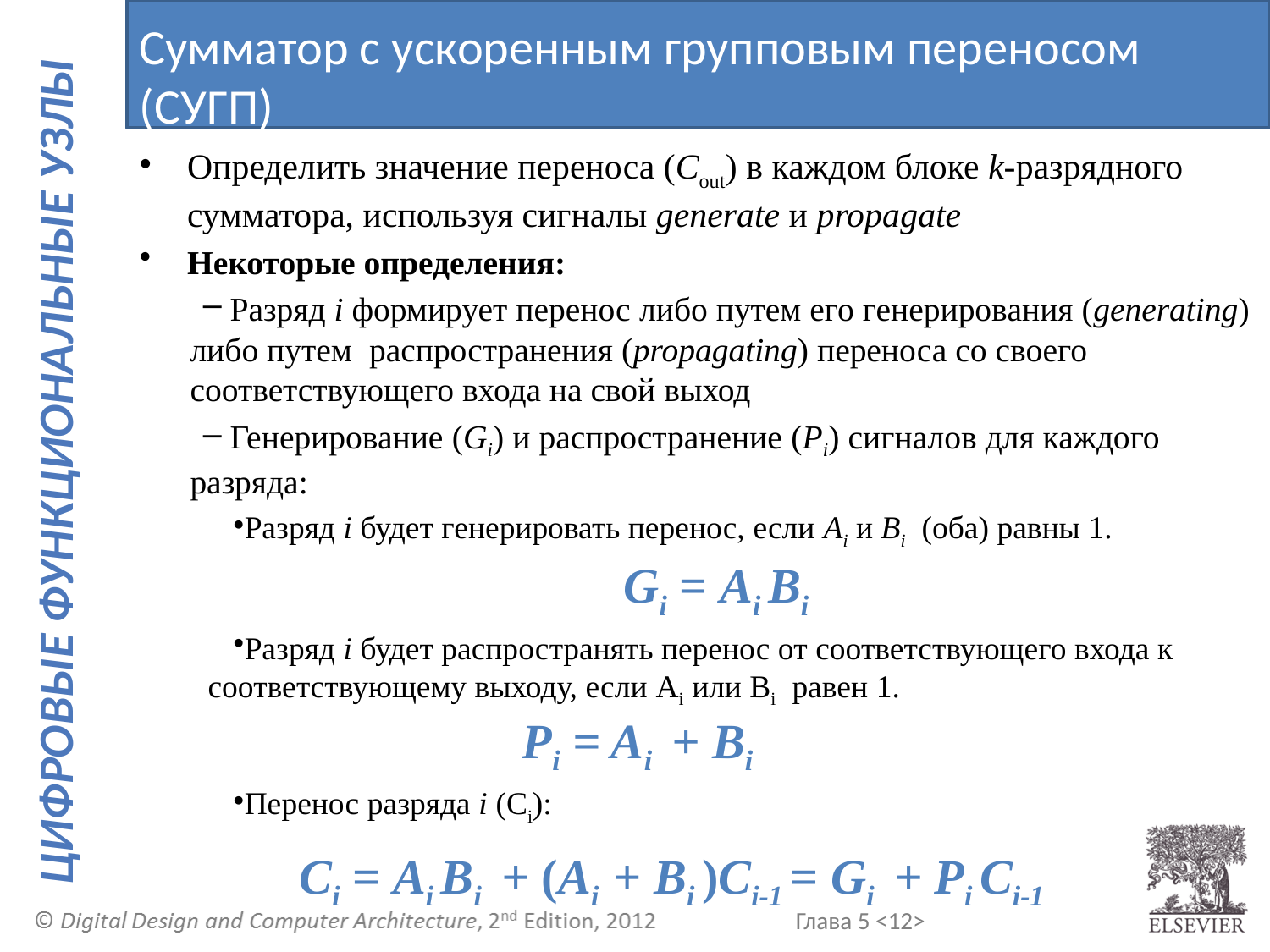

Сумматор с ускоренным групповым переносом (СУГП)
Определить значение переноса (Cout) в каждом блоке k-разрядного сумматора, используя сигналы generate и propagate
Некоторые определения:
 Разряд i формирует перенос либо путем его генерирования (generating) либо путем  распространения (propagating) переноса со своего соответствующего входа на свой выход
 Генерирование (Gi) и распространение (Pi) сигналов для каждого разряда:
Разряд i будет генерировать перенос, если Ai и Bi  (оба) равны 1.
				Gi = Ai Bi
Разряд i будет распространять перенос от соответствующего входа к соответствующему выходу, если Ai или Bi  равен 1.
			Pi = Ai  + Bi
Перенос разряда i (Ci):
	    Ci = Ai Bi  + (Ai  + Bi )Ci-1 = Gi  + Pi Ci-1